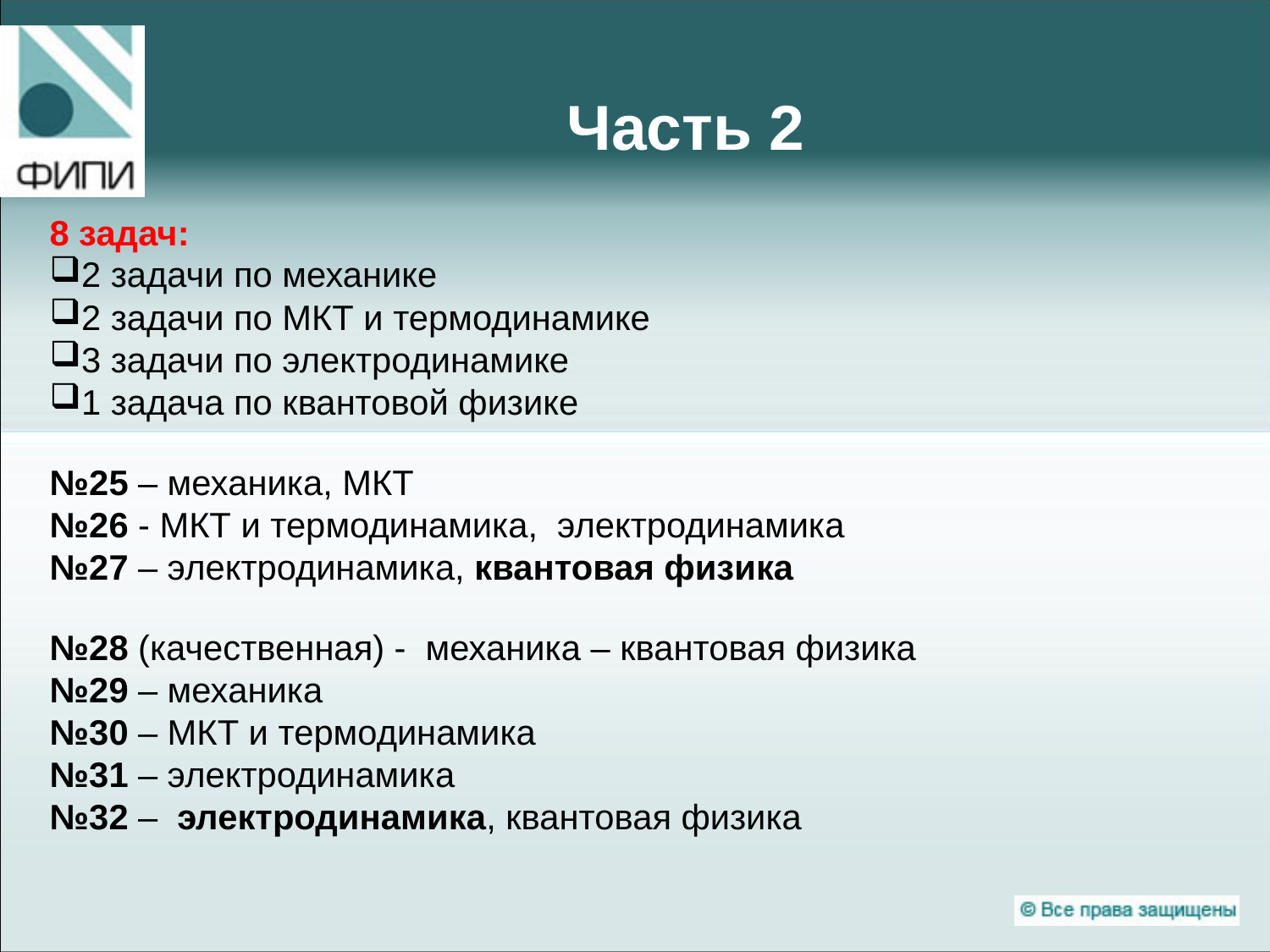

Часть 2
8 задач:
2 задачи по механике
2 задачи по МКТ и термодинамике
3 задачи по электродинамике
1 задача по квантовой физике

№25 – механика, МКТ
№26 - МКТ и термодинамика,  электродинамика
№27 – электродинамика, квантовая физика

№28 (качественная) -  механика – квантовая физика
№29 – механика
№30 – МКТ и термодинамика
№31 – электродинамика
№32 –  электродинамика, квантовая физика